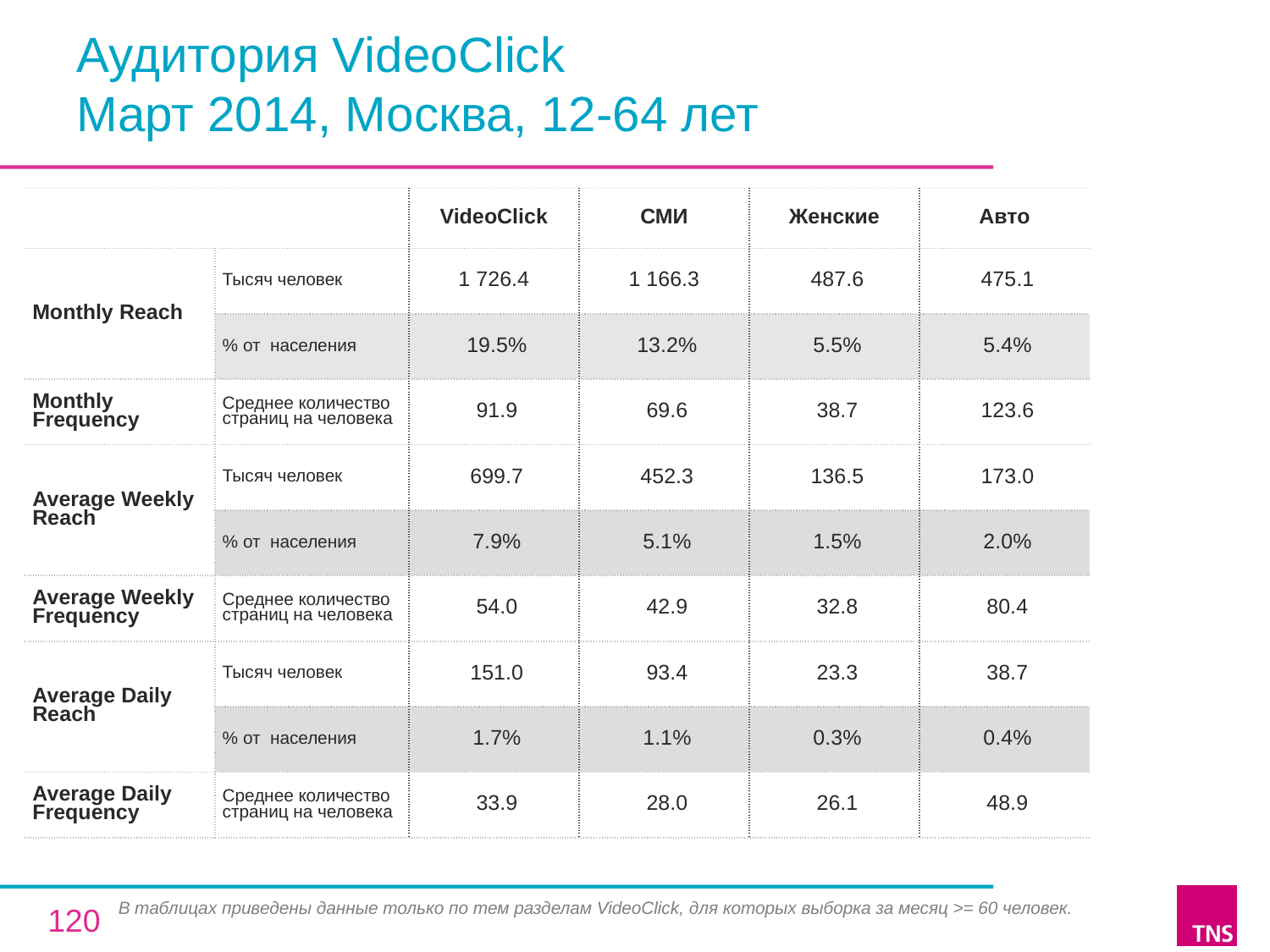

# Аудитория VideoClick Март 2014, Москва, 12-64 лет
|  |  | VideoClick | СМИ | Женские | Авто |
| --- | --- | --- | --- | --- | --- |
| Monthly Reach | Тысяч человек | 1 726.4 | 1 166.3 | 487.6 | 475.1 |
|  | % от населения | 19.5% | 13.2% | 5.5% | 5.4% |
| Monthly Frequency | Среднее количество страниц на человека | 91.9 | 69.6 | 38.7 | 123.6 |
| Average Weekly Reach | Тысяч человек | 699.7 | 452.3 | 136.5 | 173.0 |
|  | % от населения | 7.9% | 5.1% | 1.5% | 2.0% |
| Average Weekly Frequency | Среднее количество страниц на человека | 54.0 | 42.9 | 32.8 | 80.4 |
| Average Daily Reach | Тысяч человек | 151.0 | 93.4 | 23.3 | 38.7 |
|  | % от населения | 1.7% | 1.1% | 0.3% | 0.4% |
| Average Daily Frequency | Среднее количество страниц на человека | 33.9 | 28.0 | 26.1 | 48.9 |
В таблицах приведены данные только по тем разделам VideoClick, для которых выборка за месяц >= 60 человек.
120